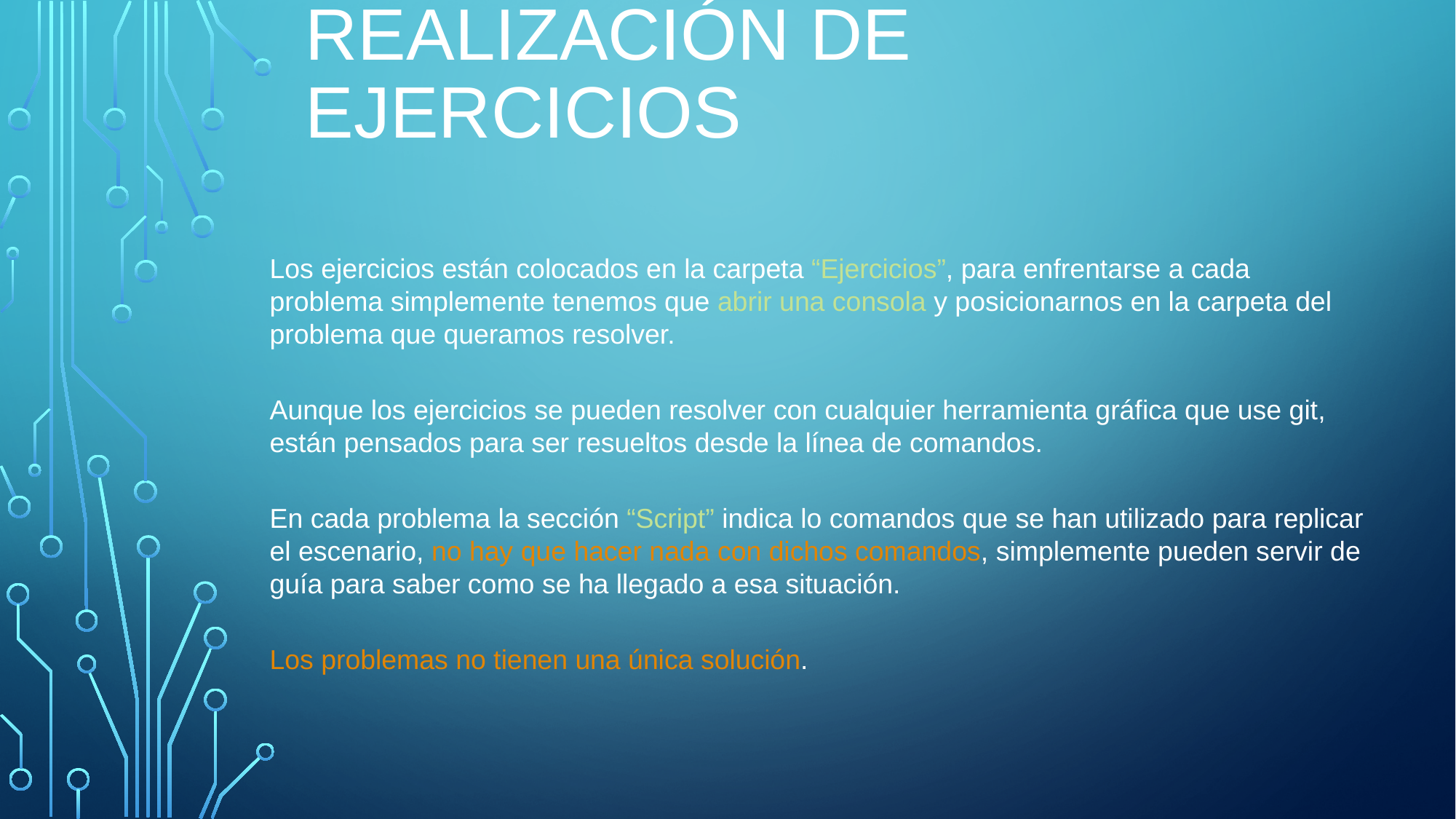

# Realización de ejercicios
Los ejercicios están colocados en la carpeta “Ejercicios”, para enfrentarse a cada problema simplemente tenemos que abrir una consola y posicionarnos en la carpeta del problema que queramos resolver.
Aunque los ejercicios se pueden resolver con cualquier herramienta gráfica que use git, están pensados para ser resueltos desde la línea de comandos.
En cada problema la sección “Script” indica lo comandos que se han utilizado para replicar el escenario, no hay que hacer nada con dichos comandos, simplemente pueden servir de guía para saber como se ha llegado a esa situación.
Los problemas no tienen una única solución.